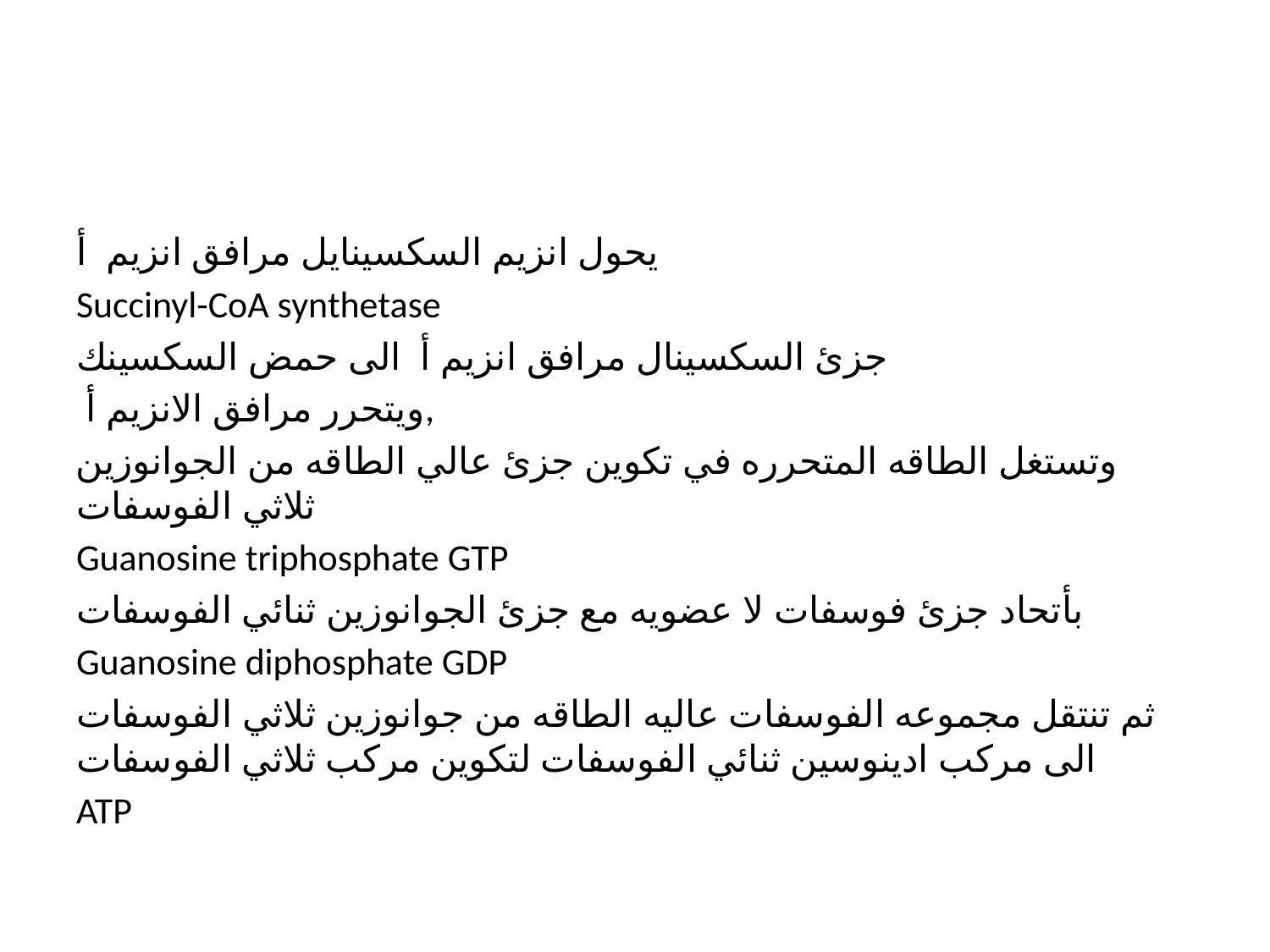

يحول انزيم السكسينايل مرافق انزيم  أ
Succinyl-CoA synthetase
جزئ السكسينال مرافق انزيم أ  الى حمض السكسينك
 ويتحرر مرافق الانزيم أ,
وتستغل الطاقه المتحرره في تكوين جزئ عالي الطاقه من الجوانوزين ثلاثي الفوسفات
Guanosine triphosphate GTP
بأتحاد جزئ فوسفات لا عضويه مع جزئ الجوانوزين ثنائي الفوسفات
Guanosine diphosphate GDP
ثم تنتقل مجموعه الفوسفات عاليه الطاقه من جوانوزين ثلاثي الفوسفات الى مركب ادينوسين ثنائي الفوسفات لتكوين مركب ثلاثي الفوسفات
ATP